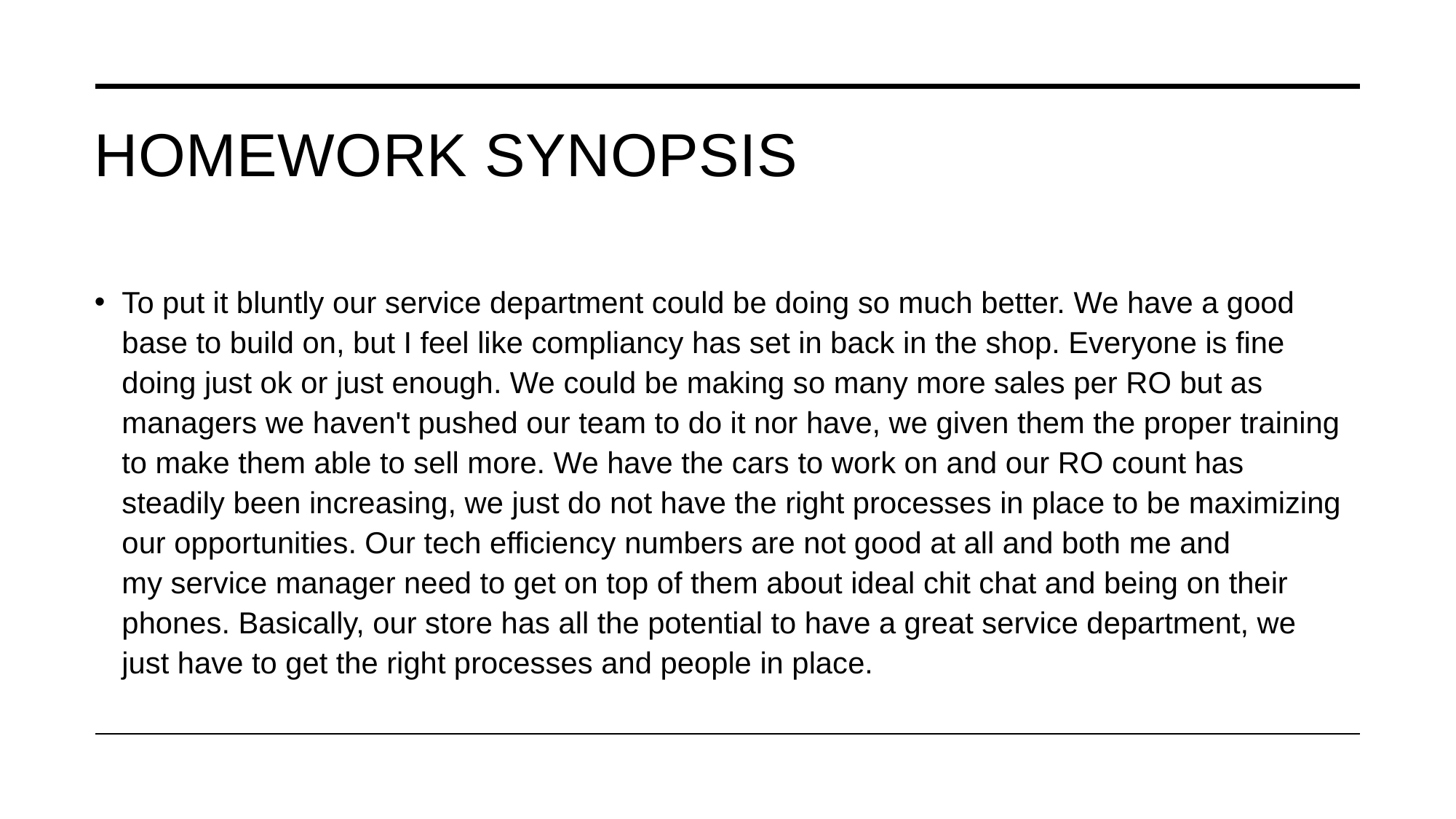

# Homework Synopsis
To put it bluntly our service department could be doing so much better. We have a good base to build on, but I feel like compliancy has set in back in the shop. Everyone is fine doing just ok or just enough. We could be making so many more sales per RO but as managers we haven't pushed our team to do it nor have, we given them the proper training to make them able to sell more. We have the cars to work on and our RO count has steadily been increasing, we just do not have the right processes in place to be maximizing our opportunities. Our tech efficiency numbers are not good at all and both me and my service manager need to get on top of them about ideal chit chat and being on their phones. Basically, our store has all the potential to have a great service department, we just have to get the right processes and people in place.